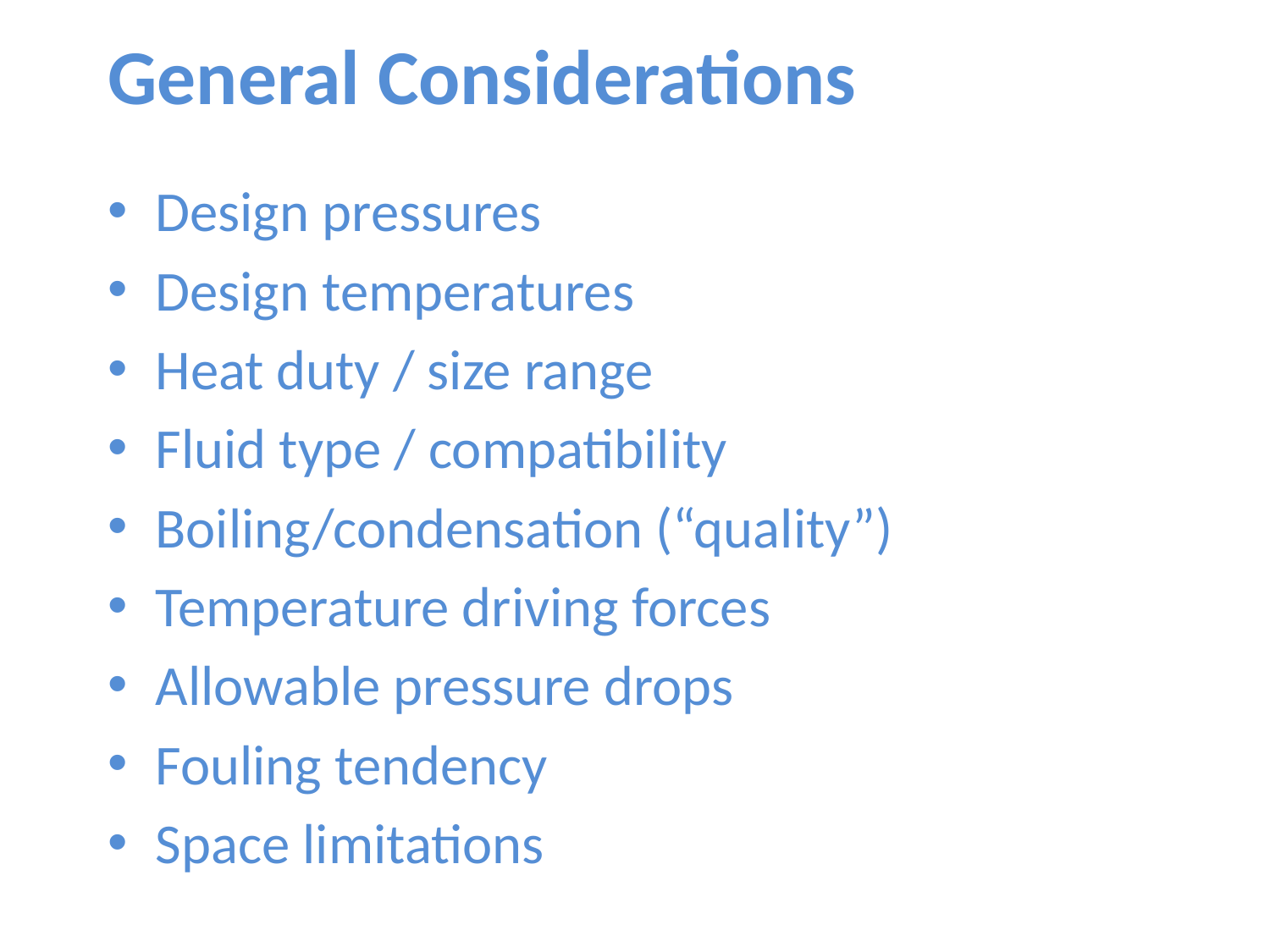

General Considerations
Design pressures
Design temperatures
Heat duty / size range
Fluid type / compatibility
Boiling/condensation (“quality”)
Temperature driving forces
Allowable pressure drops
Fouling tendency
Space limitations